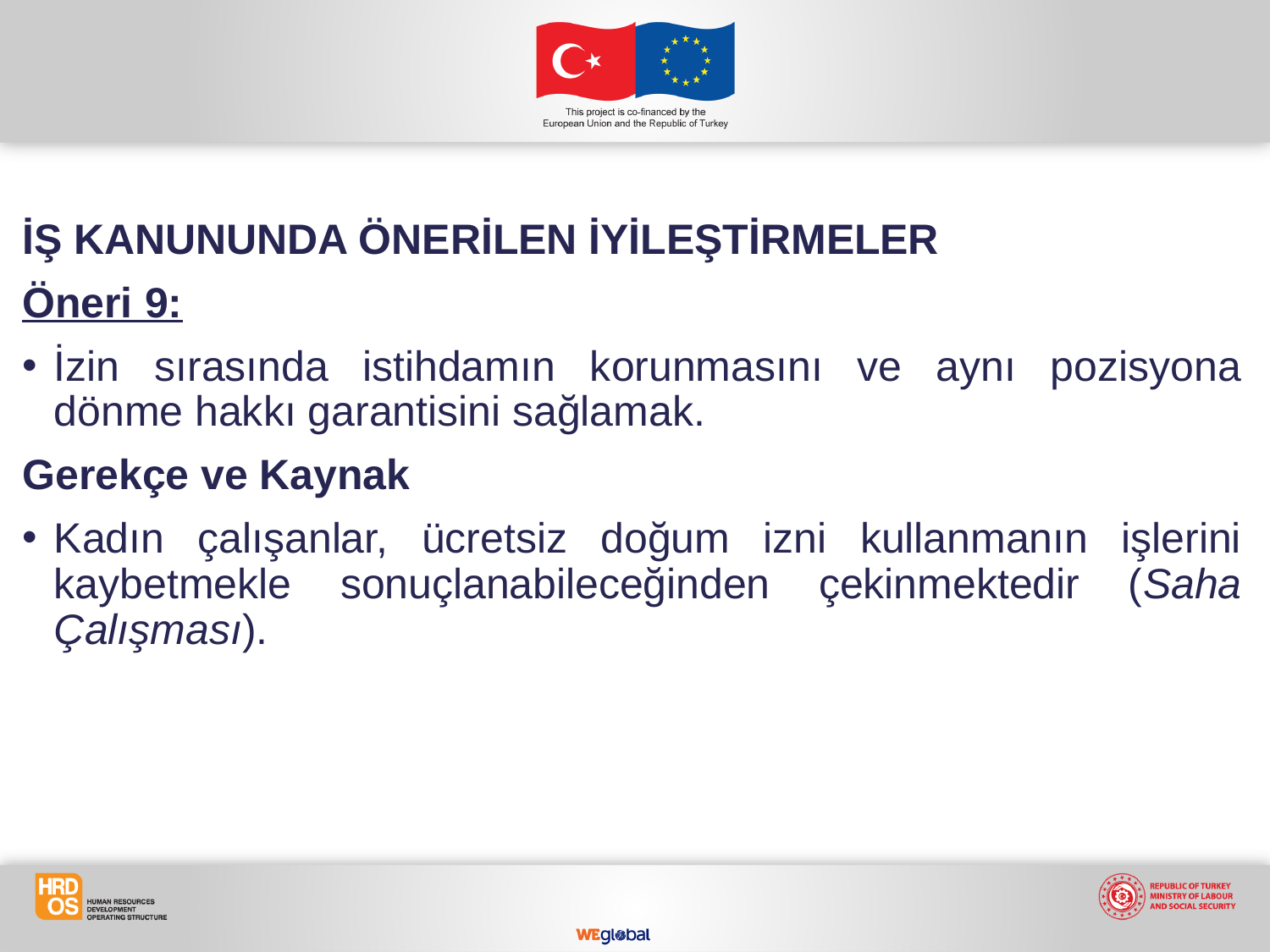

İŞ KANUNUNDA ÖNERİLEN İYİLEŞTİRMELER
Öneri 9:
İzin sırasında istihdamın korunmasını ve aynı pozisyona dönme hakkı garantisini sağlamak.
Gerekçe ve Kaynak
Kadın çalışanlar, ücretsiz doğum izni kullanmanın işlerini kaybetmekle sonuçlanabileceğinden çekinmektedir (Saha Çalışması).